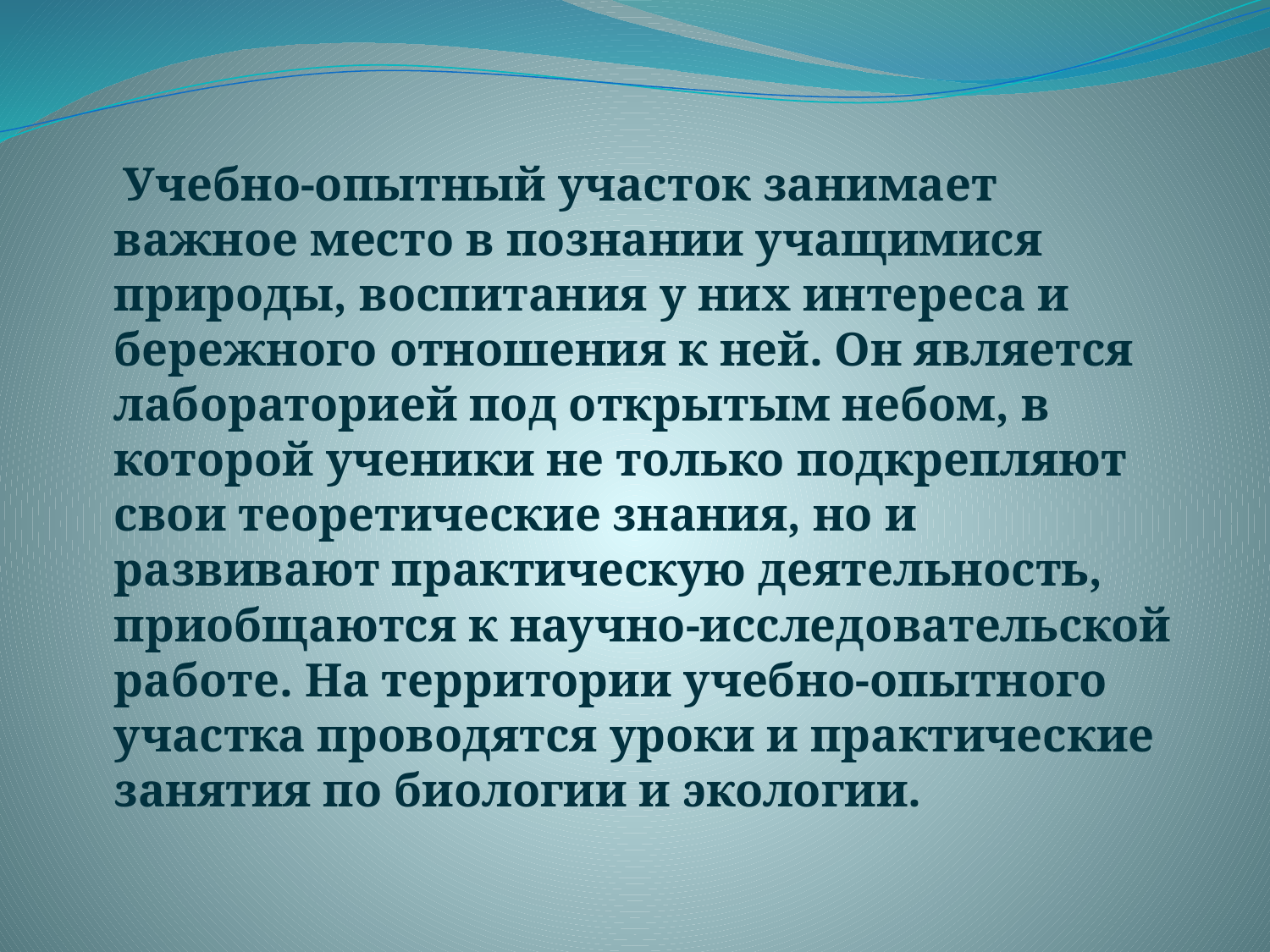

Учебно-опытный участок занимает важное место в познании учащимися природы, воспитания у них интереса и бережного отношения к ней. Он является лабораторией под открытым небом, в которой ученики не только подкрепляют свои теоретические знания, но и развивают практическую деятельность, приобщаются к научно-исследовательской работе. На территории учебно-опытного участка проводятся уроки и практические занятия по биологии и экологии.